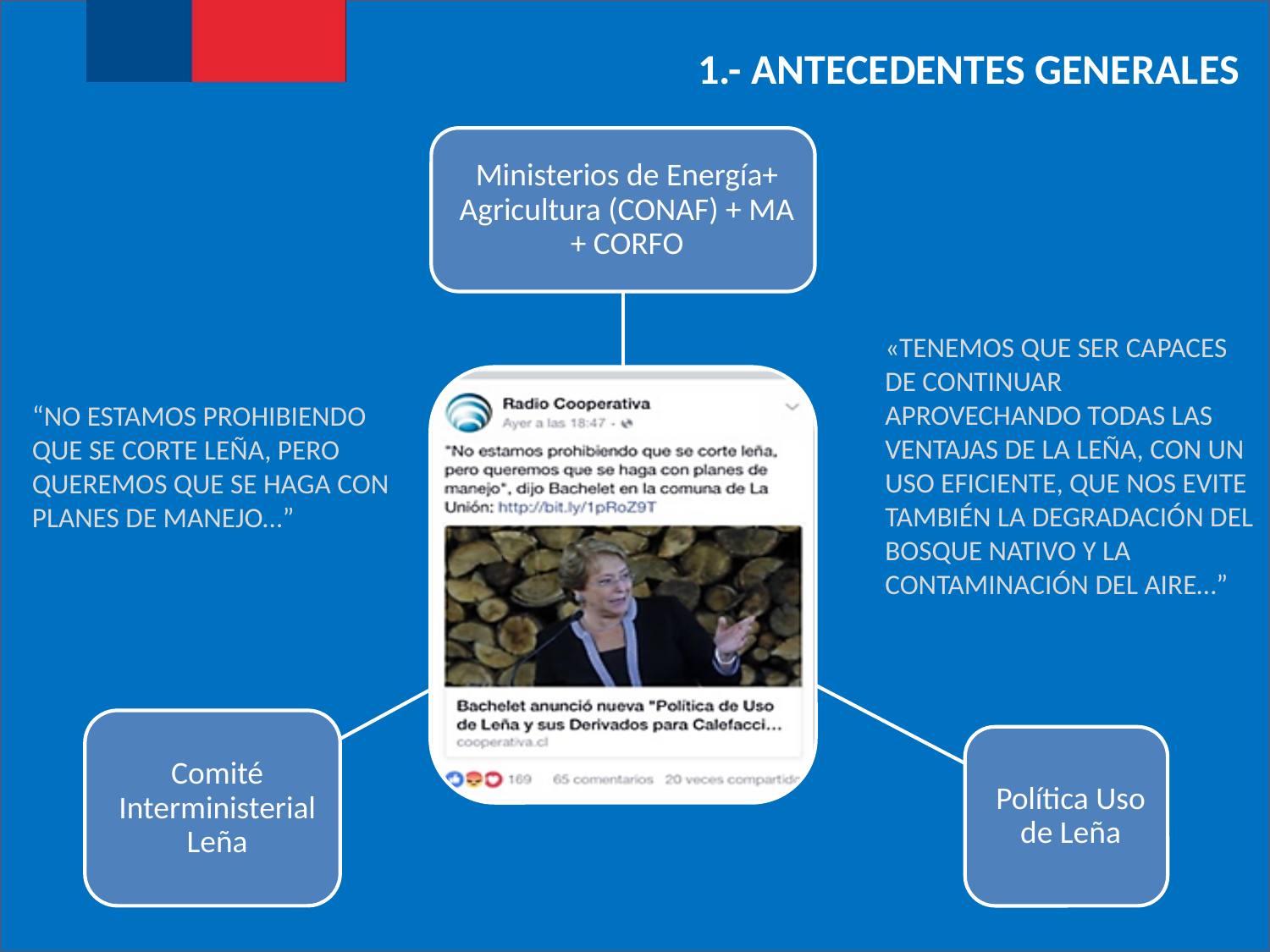

1.- Antecedentes Generales

Ministerios de Energía+ Agricultura (CONAF) + MA + CORFO
Política Uso de Leña
Comité Interministerial Leña
«Tenemos que ser capaces de continuar aprovechando todas las ventajas de la leña, con un uso eficiente, que nos evite también la degradación del bosque nativo y la contaminación del aire…”
“No estamos prohibiendo que se corte leña, pero queremos que se haga con planes de manejo…”